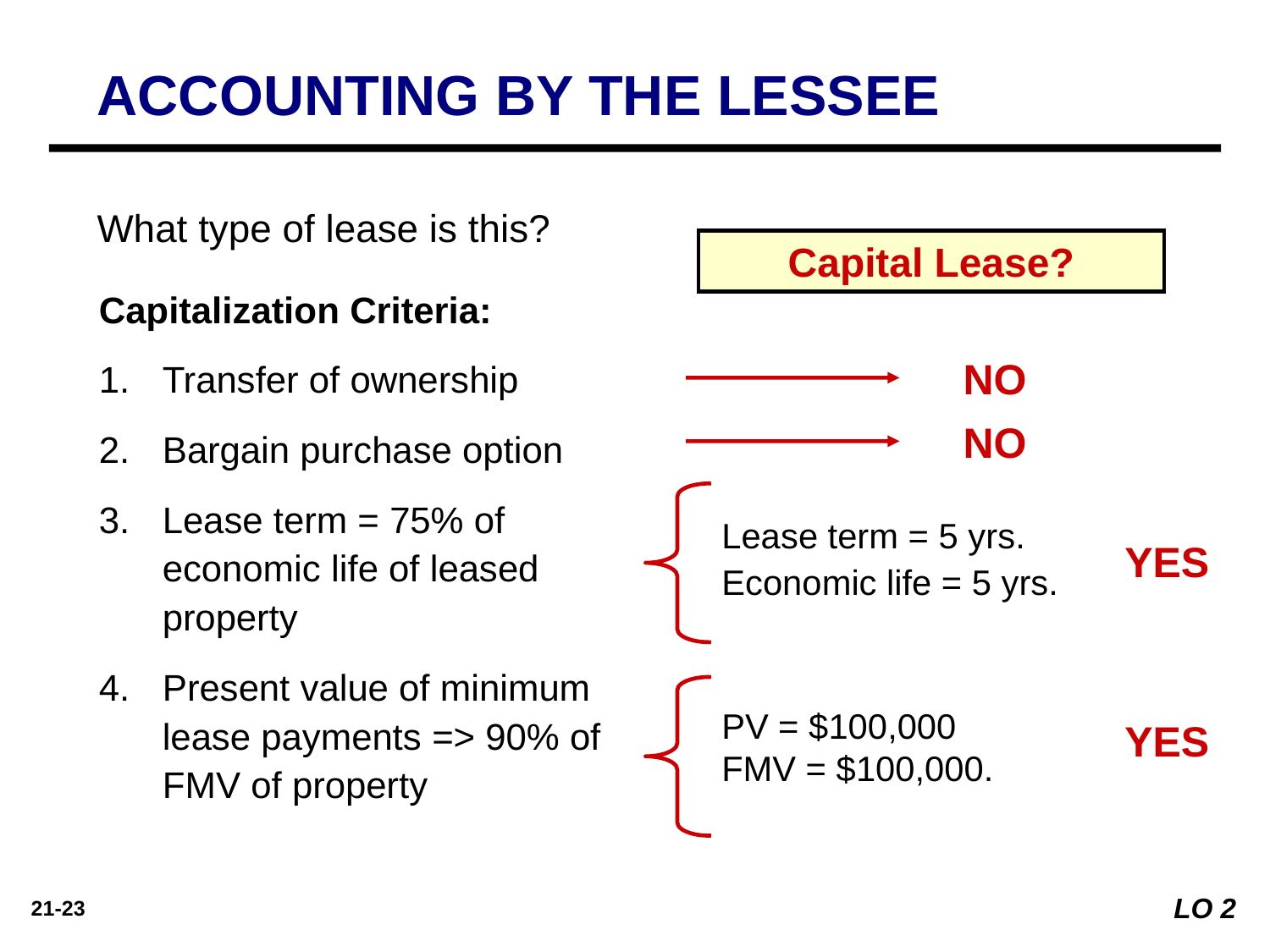

ACCOUNTING BY THE LESSEE

What type of lease is this?
Capital Lease?
Capitalization Criteria:
Transfer of ownership
Bargain purchase option
Lease term = 75% of  economic life of leased property
Present value of minimum lease payments => 90% of FMV of property
NO

NO

Lease term = 5 yrs.
Economic life = 5 yrs.
YES

PV = $100,000   FMV = $100,000.
YES
LO 2